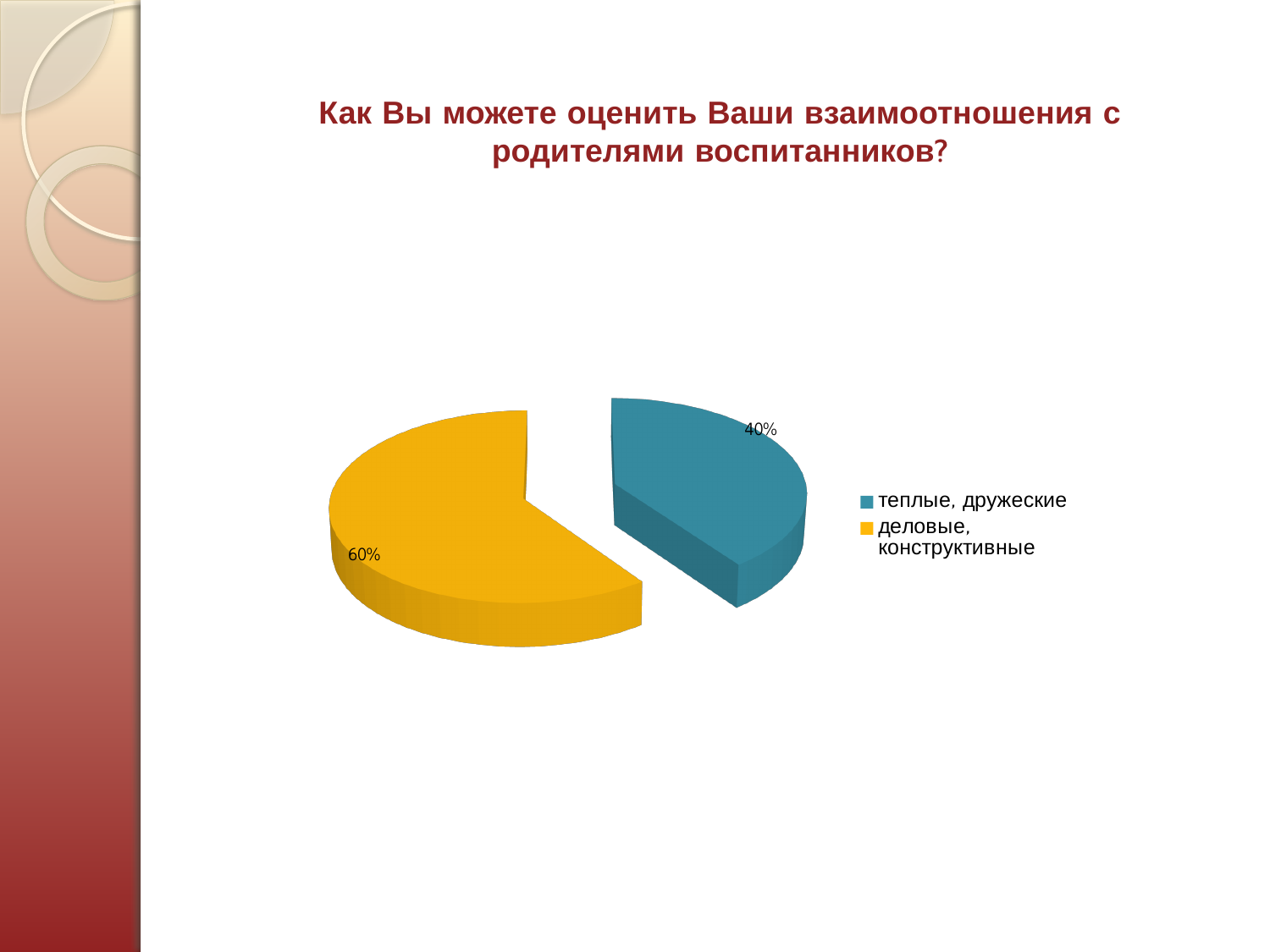

Как Вы можете оценить Ваши взаимоотношения с родителями воспитанников?

[unsupported chart]